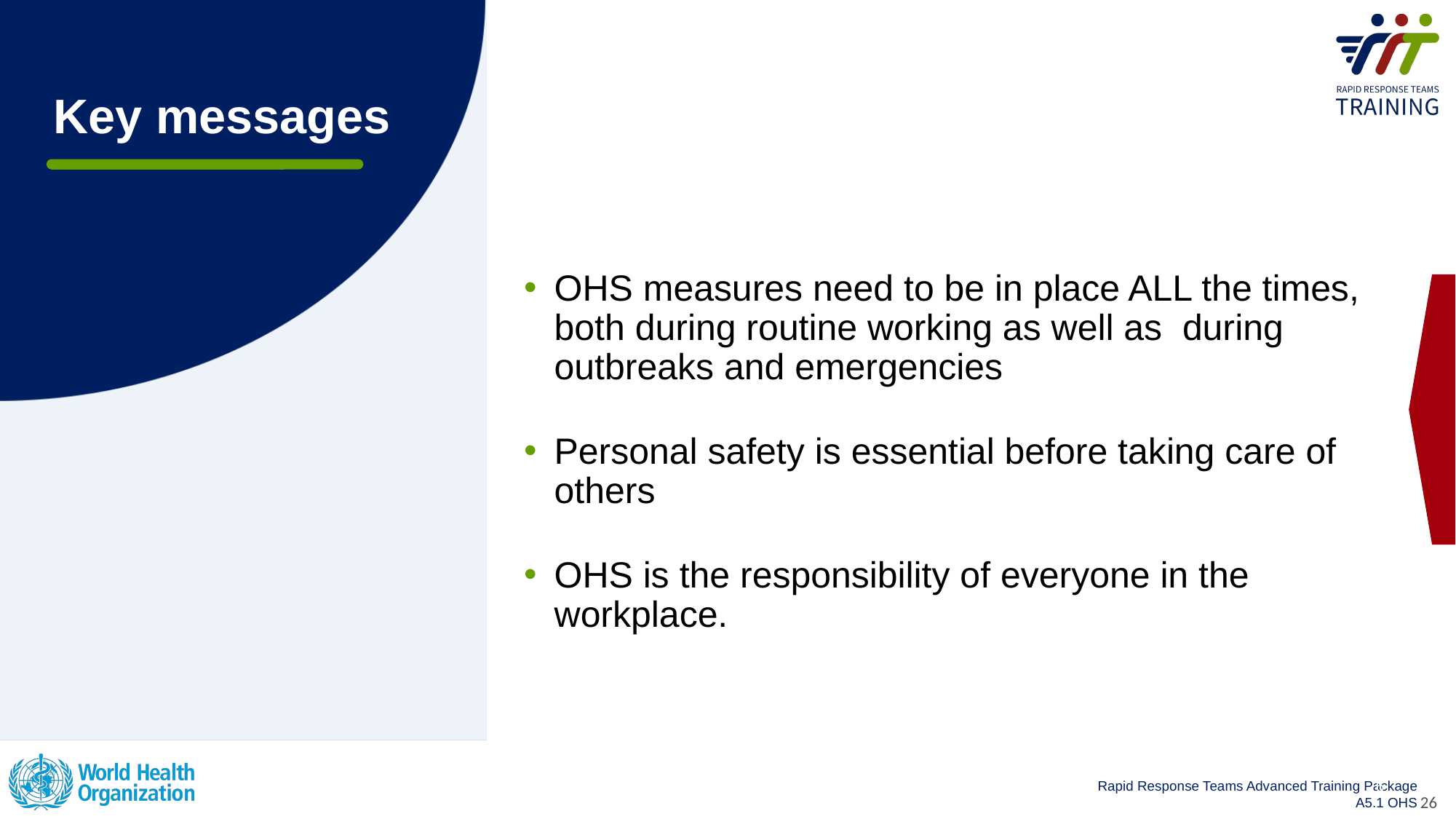

OHS measures need to be in place ALL the times, both during routine working as well as  during outbreaks and emergencies

Personal safety is essential before taking care of others

OHS is the responsibility of everyone in the workplace.
26